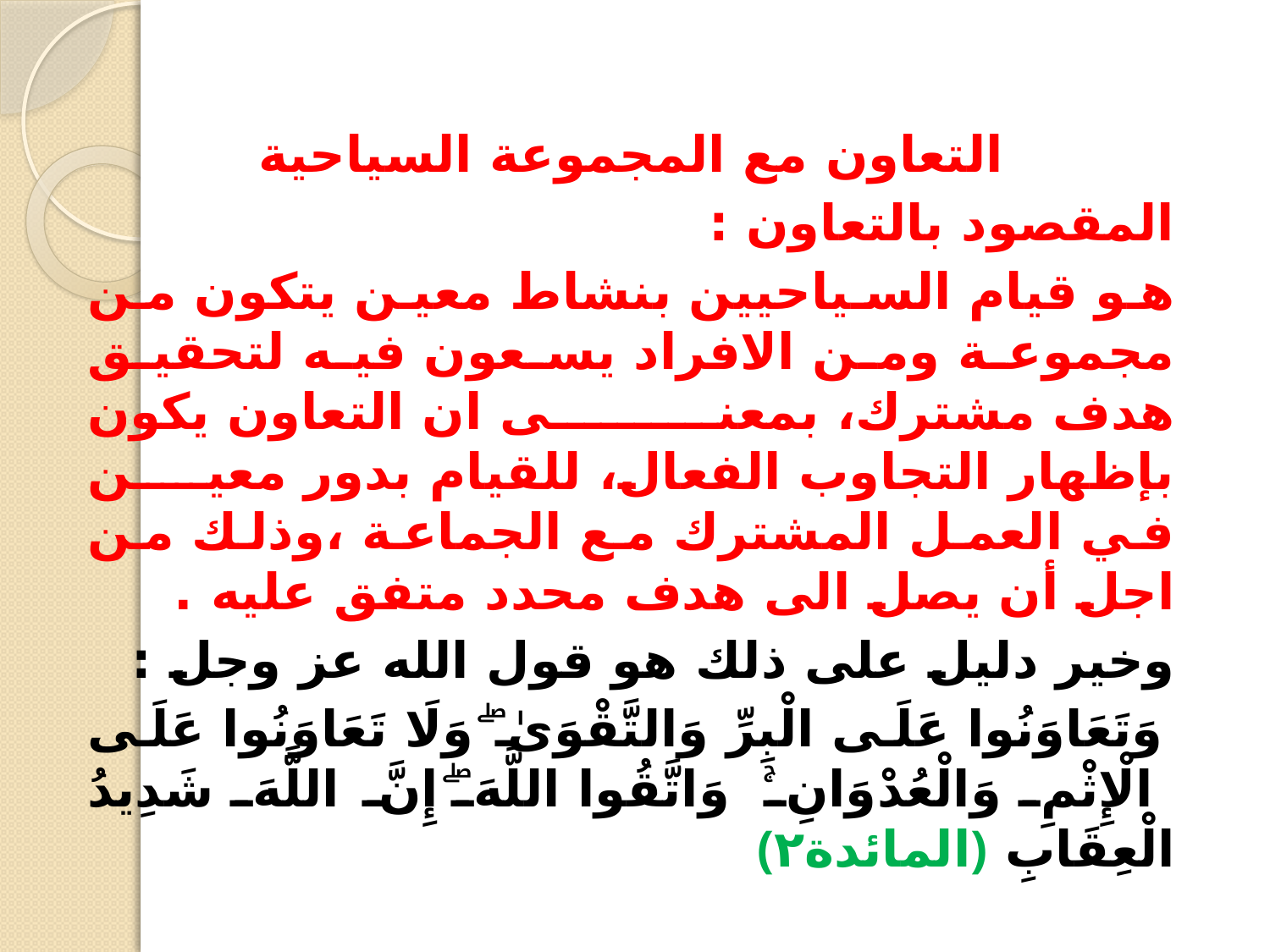

التعاون مع المجموعة السياحية
المقصود بالتعاون :
هو قيام السياحيين بنشاط معين يتكون من مجموعة ومن الافراد يسعون فيه لتحقيق هدف مشترك، بمعنى ان التعاون يكون بإظهار التجاوب الفعال، للقيام بدور معين في العمل المشترك مع الجماعة ،وذلك من اجل أن يصل الى هدف محدد متفق عليه .
وخير دليل على ذلك هو قول الله عز وجل :
وَتَعَاوَنُوا عَلَى الْبِرِّ وَالتَّقْوَىٰ ۖ وَلَا تَعَاوَنُوا عَلَى الْإِثْمِ وَالْعُدْوَانِ ۚ وَاتَّقُوا اللَّهَ ۖ إِنَّ اللَّهَ شَدِيدُ الْعِقَابِ ﴿المائدة٢﴾